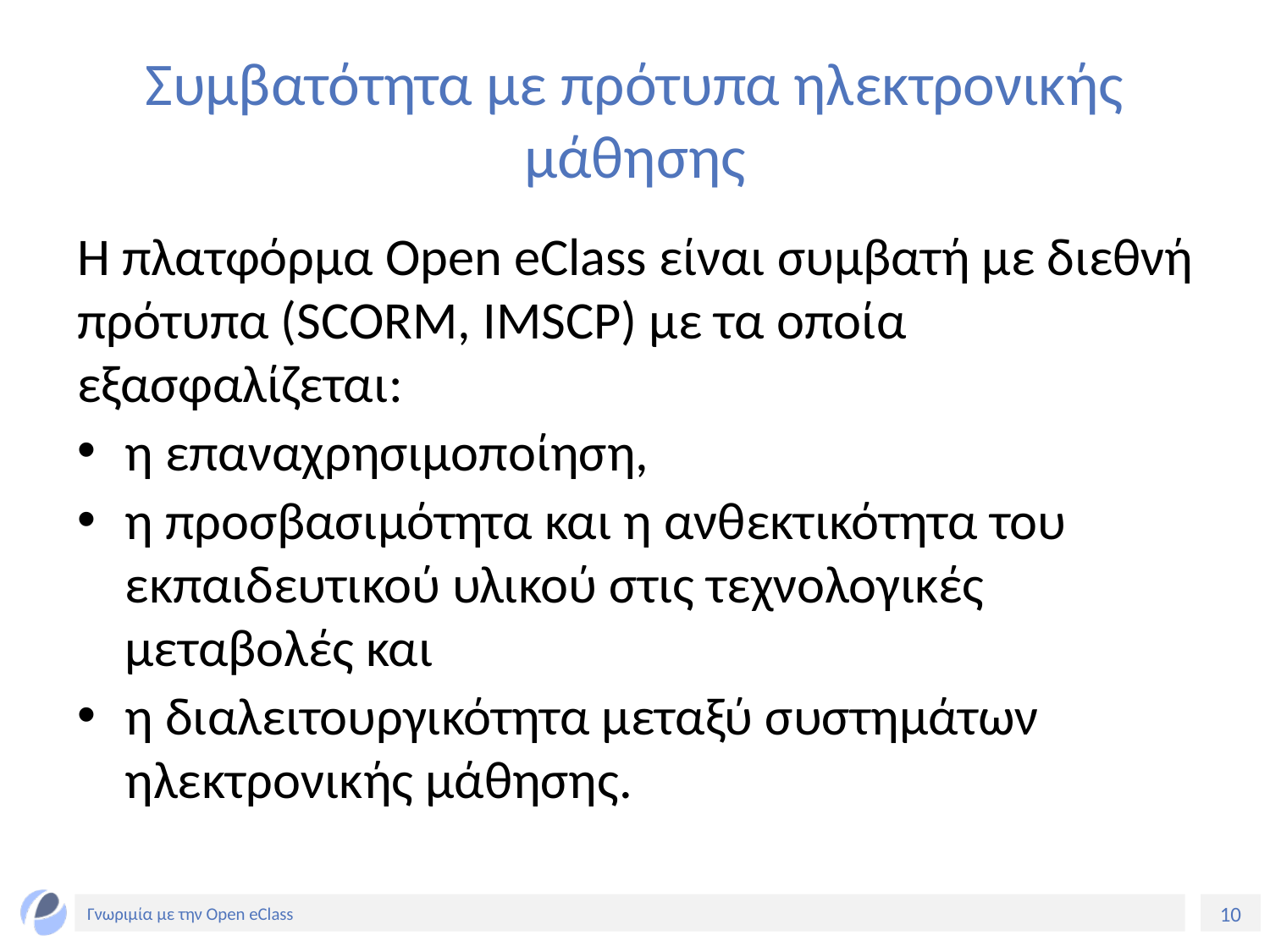

# Συμβατότητα με πρότυπα ηλεκτρονικής μάθησης
H πλατφόρμα Open eClass είναι συμβατή με διεθνή πρότυπα (SCORM, IMSCP) με τα οποία εξασφαλίζεται:
η επαναχρησιμοποίηση,
η προσβασιμότητα και η ανθεκτικότητα του εκπαιδευτικού υλικού στις τεχνολογικές μεταβολές και
η διαλειτουργικότητα μεταξύ συστημάτων ηλεκτρονικής μάθησης.